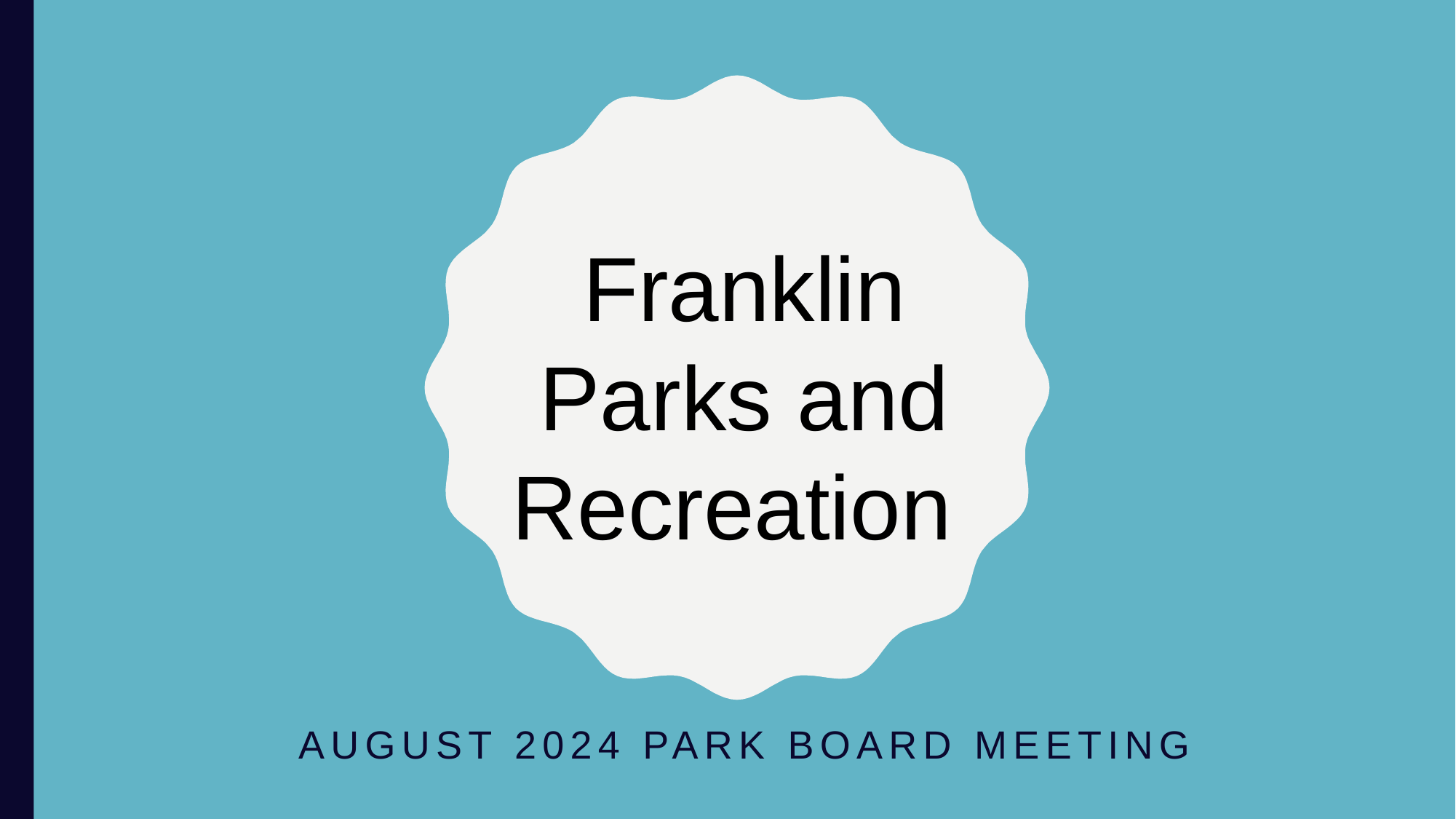

Franklin Parks and Recreation
august 2024 Park board Meeting